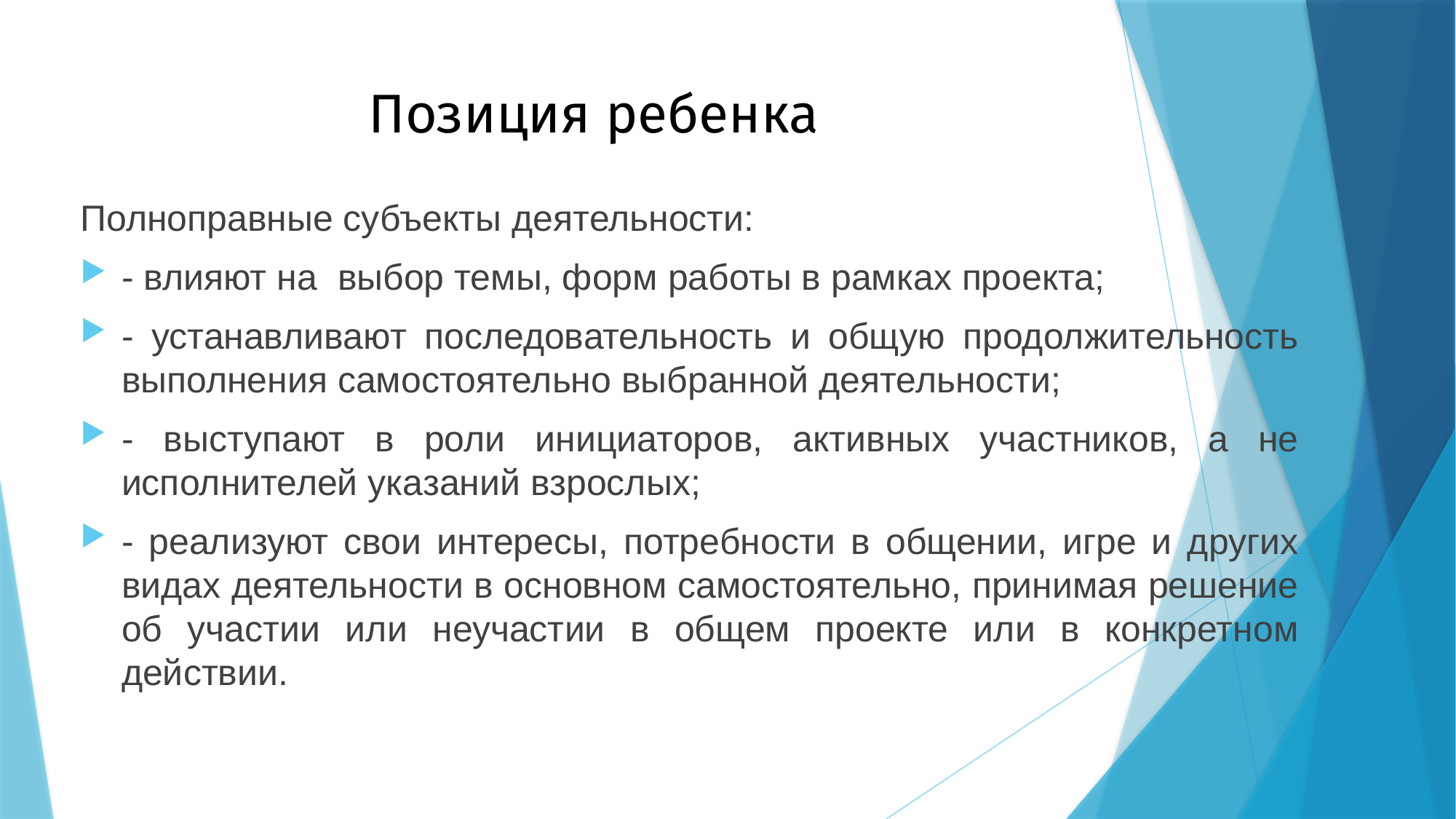

# Позиция ребенка
Полноправные субъекты деятельности:
- влияют на  выбор темы, форм работы в рамках проекта;
- устанавливают последовательность и общую продолжительность выполнения самостоятельно выбранной деятельности;
- выступают в роли инициаторов, активных участников, а не исполнителей указаний взрослых;
- реализуют свои интересы, потребности в общении, игре и других видах деятельности в основном самостоятельно, принимая решение об участии или неучастии в общем проекте или в конкретном действии.